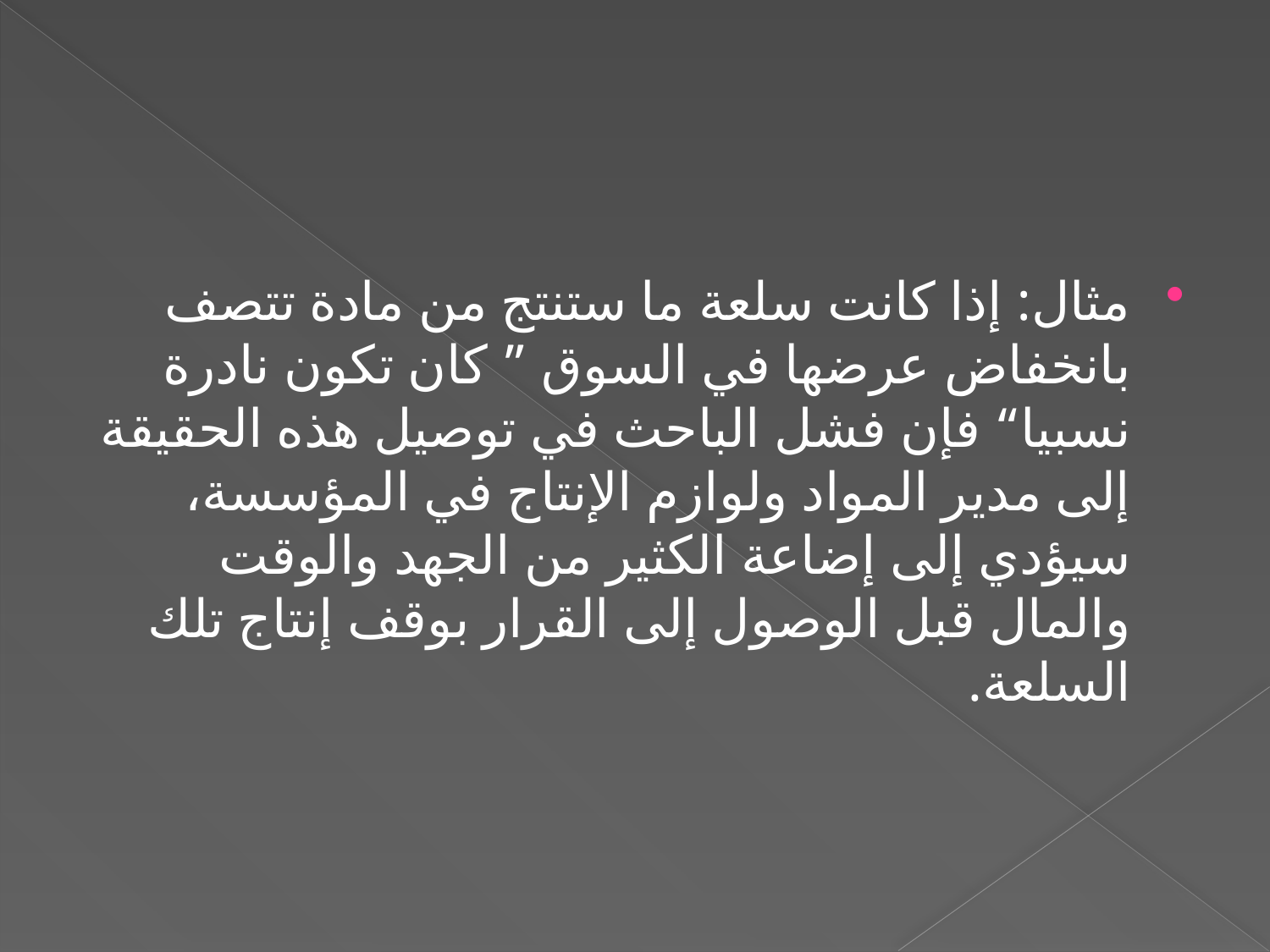

#
مثال: إذا كانت سلعة ما ستنتج من مادة تتصف بانخفاض عرضها في السوق ” كان تكون نادرة نسبيا“ فإن فشل الباحث في توصيل هذه الحقيقة إلى مدير المواد ولوازم الإنتاج في المؤسسة، سيؤدي إلى إضاعة الكثير من الجهد والوقت والمال قبل الوصول إلى القرار بوقف إنتاج تلك السلعة.